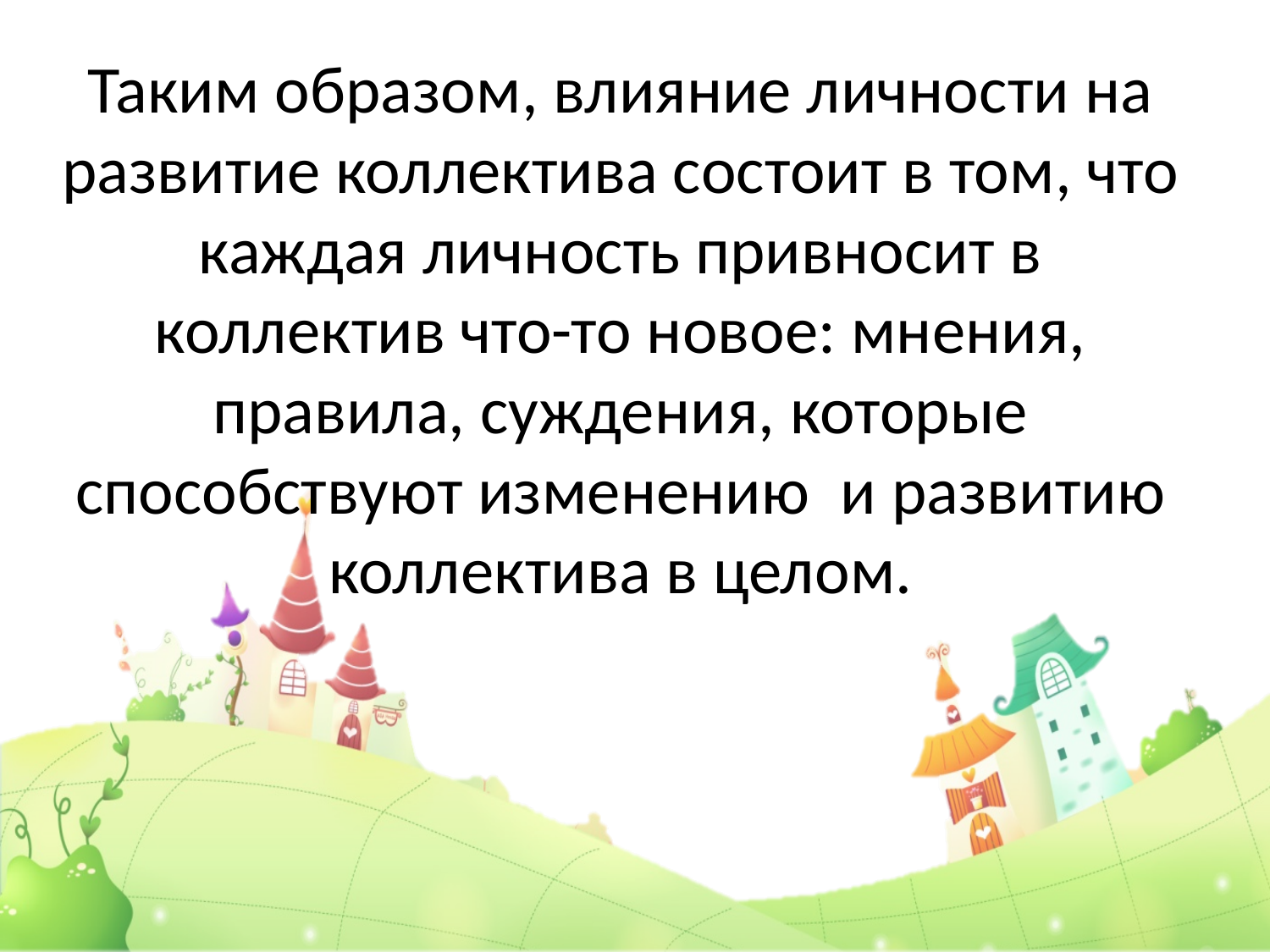

# Таким образом, влияние личности на развитие коллектива состоит в том, что каждая личность привносит в коллектив что-то новое: мнения, правила, суждения, которые способствуют изменению  и развитию коллектива в целом.